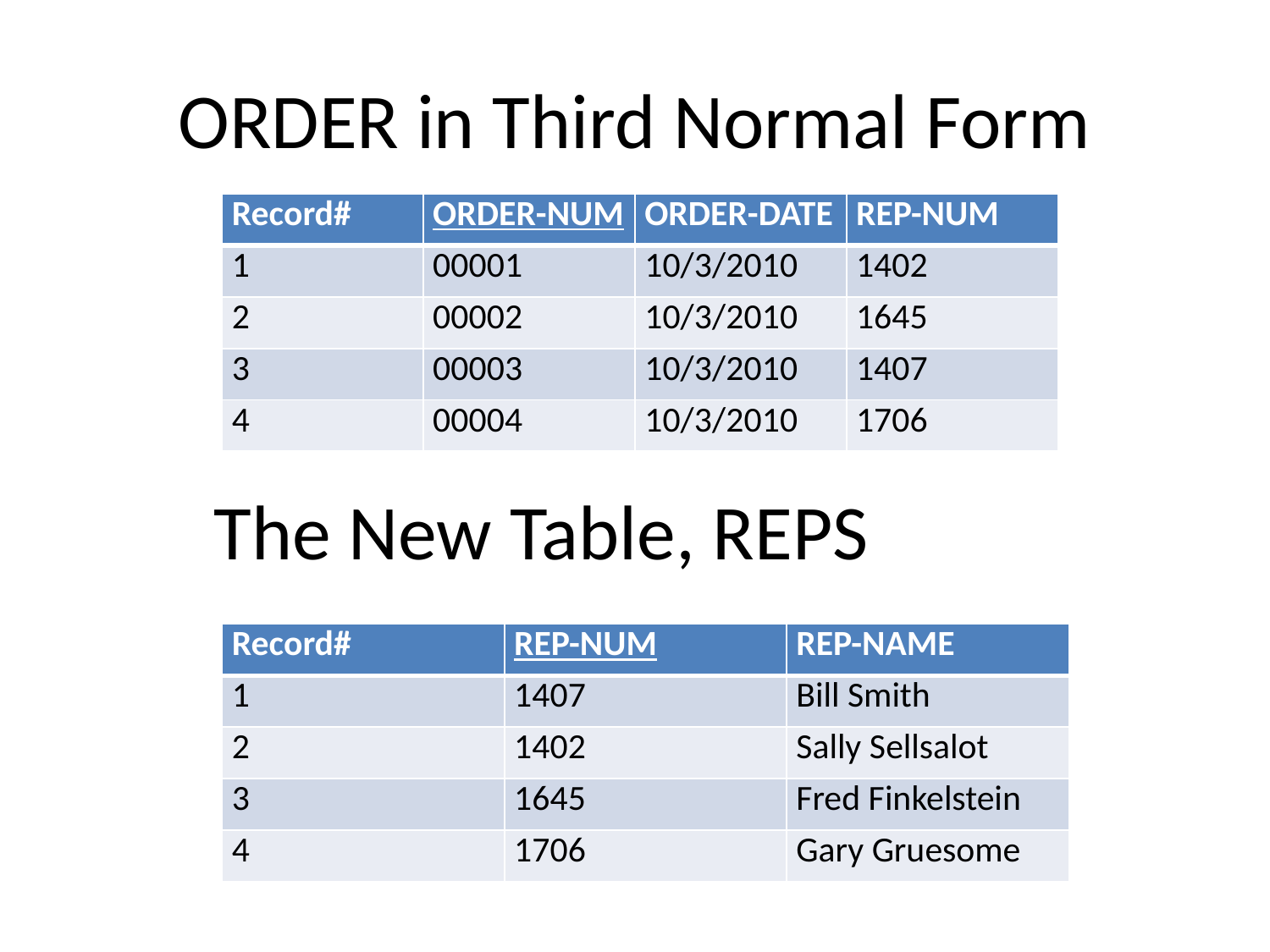

# ORDER in Third Normal Form
| Record# | ORDER-NUM | ORDER-DATE | REP-NUM |
| --- | --- | --- | --- |
| 1 | 00001 | 10/3/2010 | 1402 |
| 2 | 00002 | 10/3/2010 | 1645 |
| 3 | 00003 | 10/3/2010 | 1407 |
| 4 | 00004 | 10/3/2010 | 1706 |
The New Table, REPS
| Record# | REP-NUM | REP-NAME |
| --- | --- | --- |
| 1 | 1407 | Bill Smith |
| 2 | 1402 | Sally Sellsalot |
| 3 | 1645 | Fred Finkelstein |
| 4 | 1706 | Gary Gruesome |